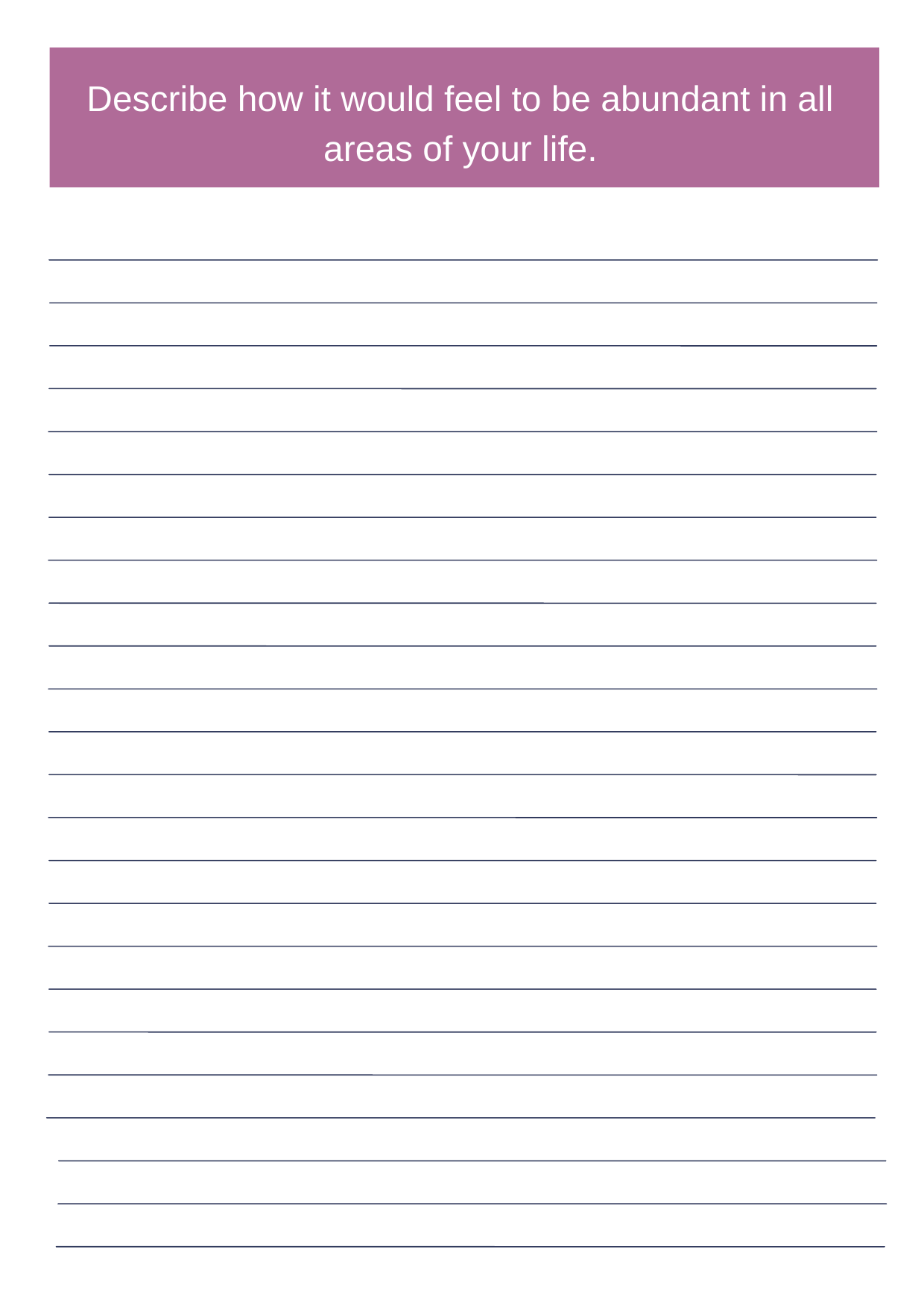

Describe how it would feel to be abundant in all areas of your life.